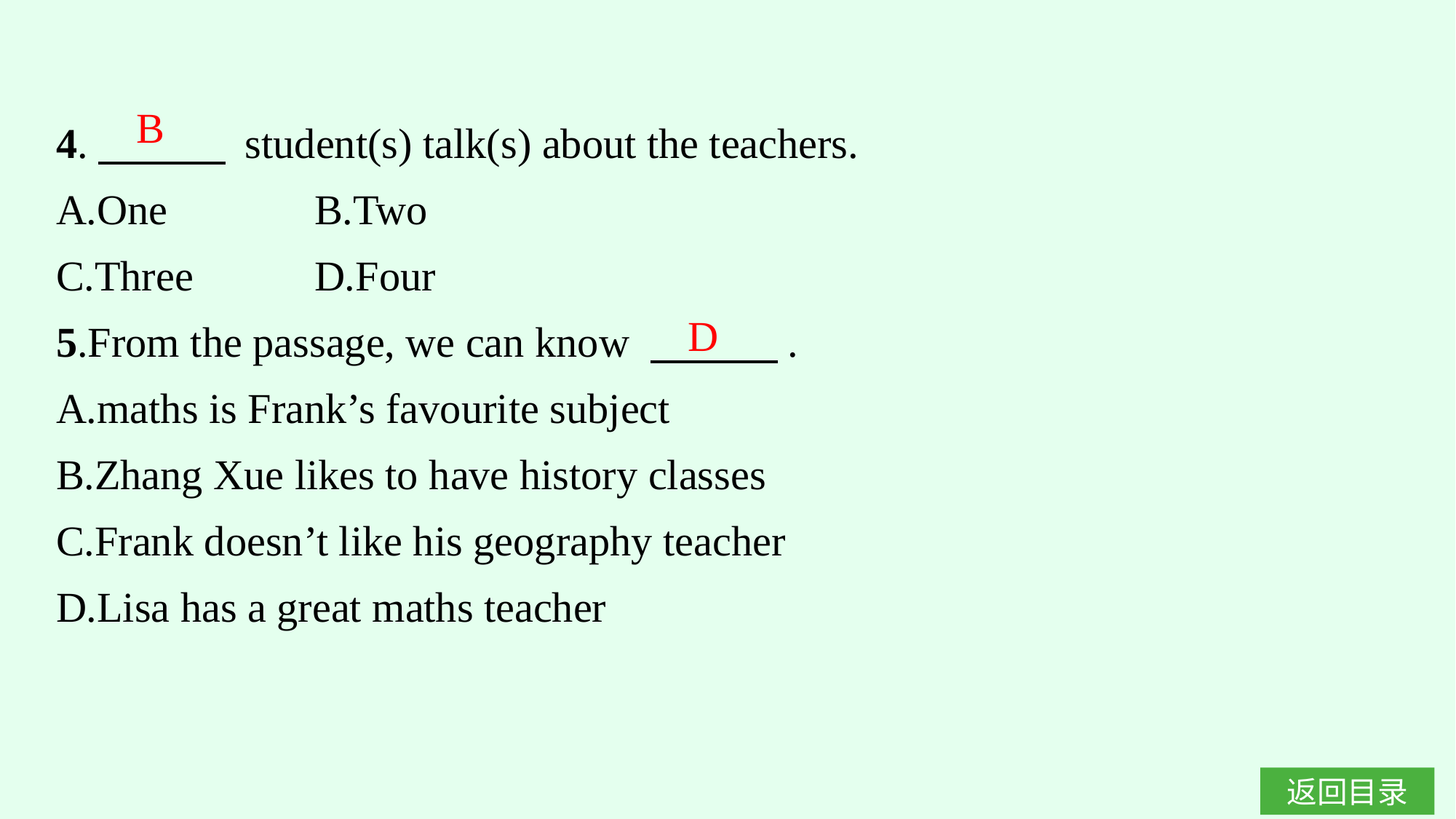

4.　　　 student(s) talk(s) about the teachers.
A.One		B.Two
C.Three		D.Four
5.From the passage, we can know 　　　.
A.maths is Frank’s favourite subject
B.Zhang Xue likes to have history classes
C.Frank doesn’t like his geography teacher
D.Lisa has a great maths teacher
B
D